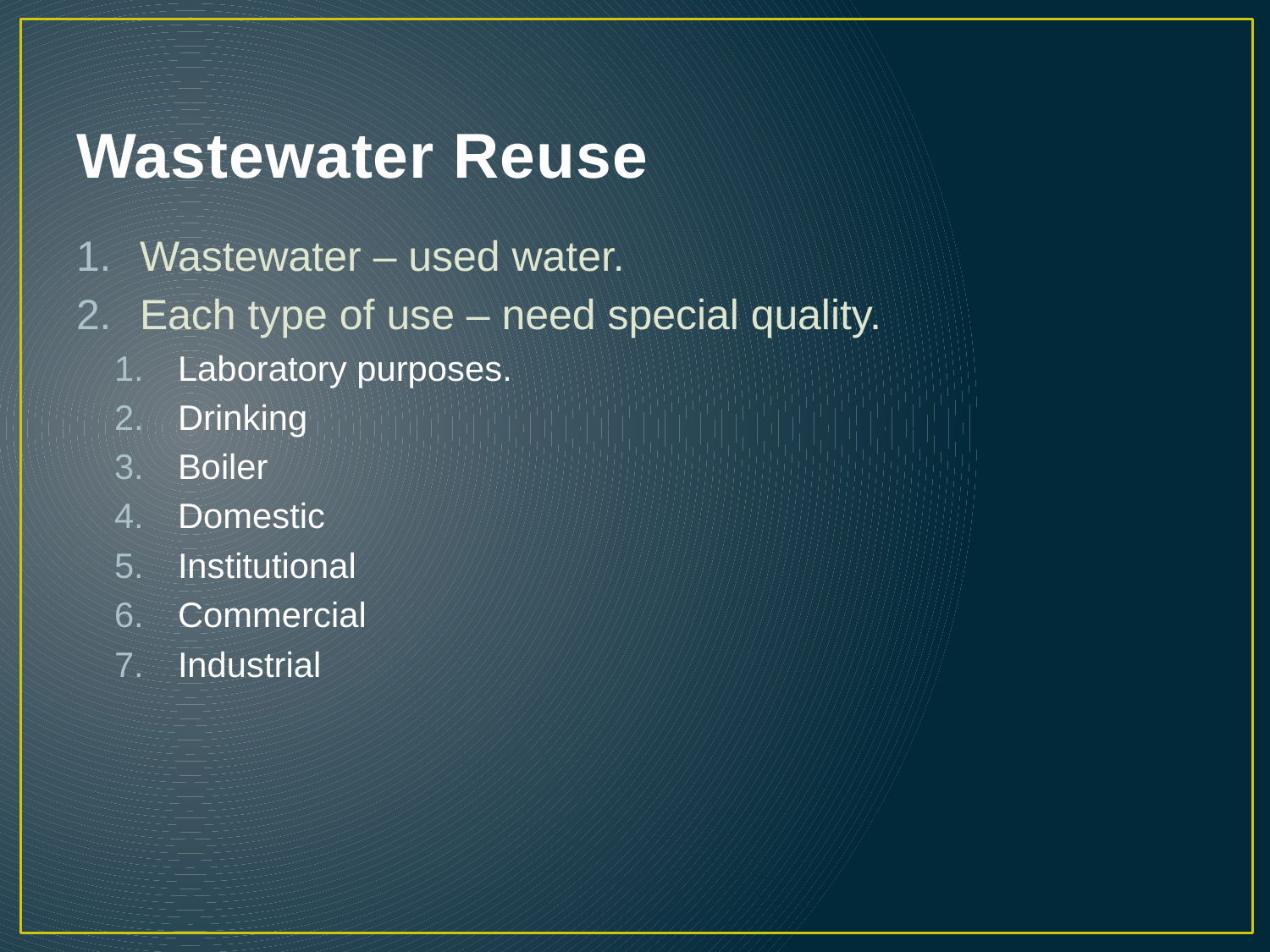

# Wastewater Reuse
Wastewater – used water.
Each type of use – need special quality.
Laboratory purposes.
Drinking
Boiler
Domestic
Institutional
Commercial
Industrial